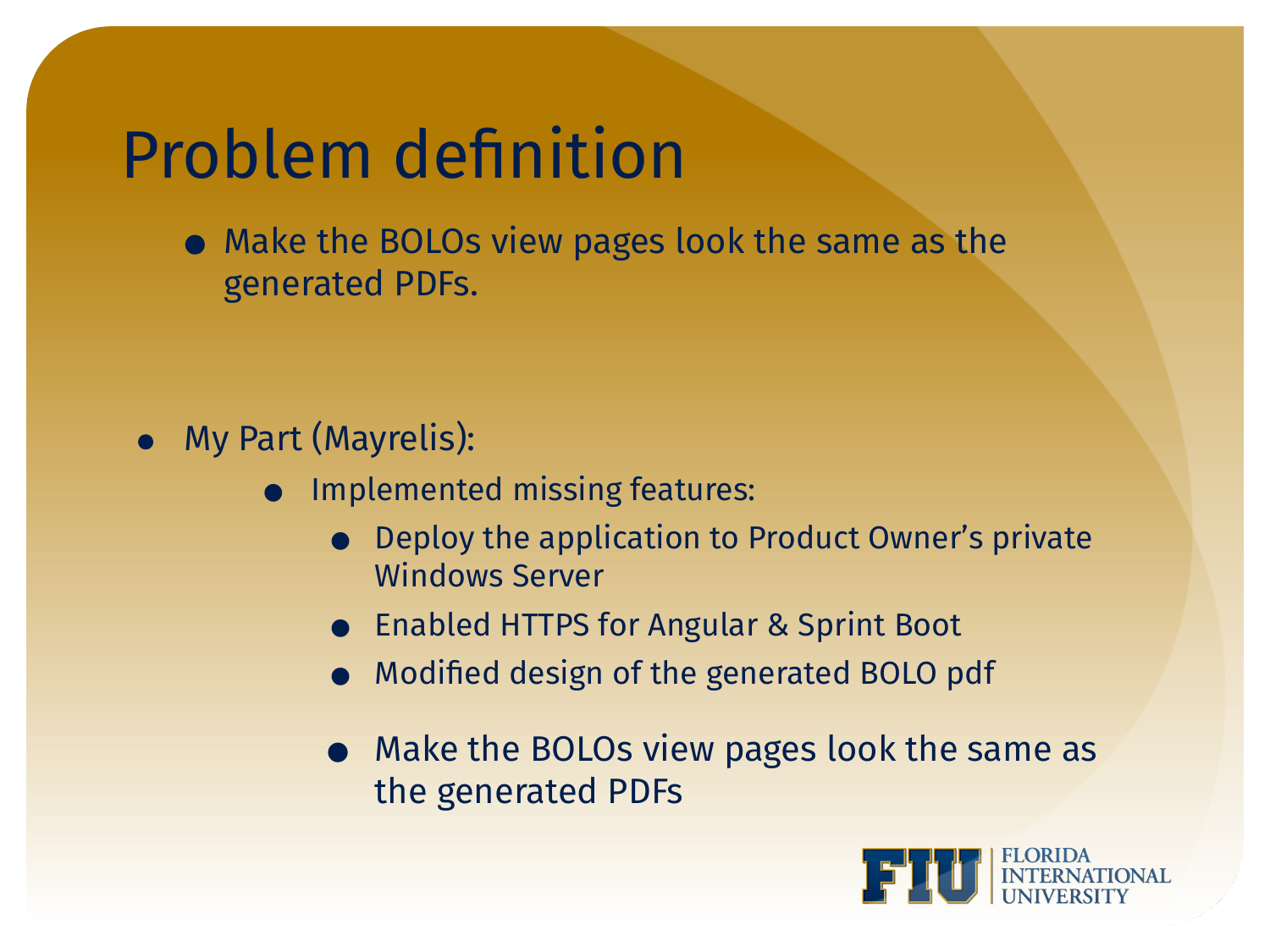

# Problem definition
Make the BOLOs view pages look the same as the generated PDFs.

My Part (Mayrelis):
Implemented missing features:
Deploy the application to Product Owner’s private Windows Server
Enabled HTTPS for Angular & Sprint Boot
Modified design of the generated BOLO pdf
Make the BOLOs view pages look the same as the generated PDFs